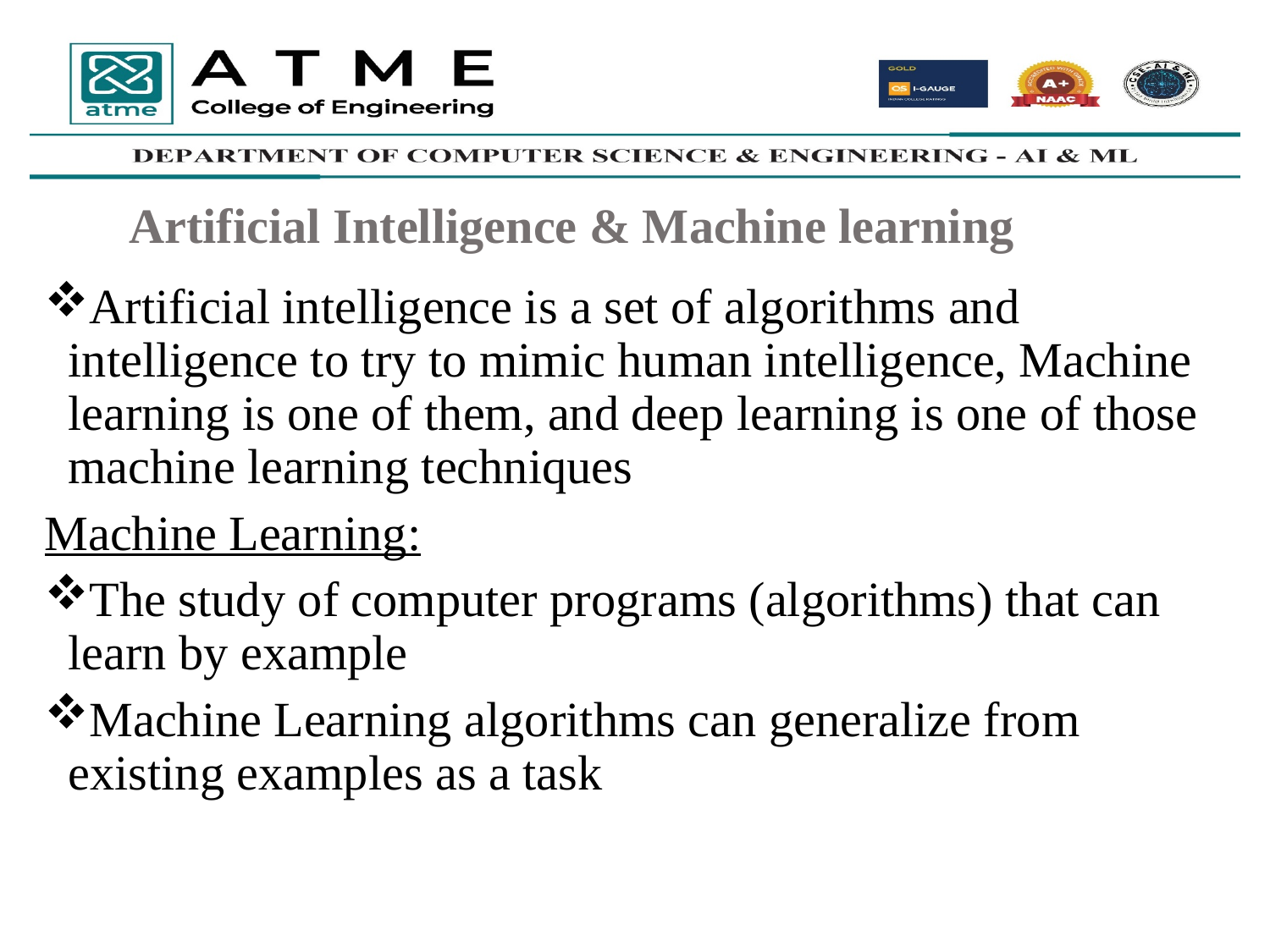

# Artificial Intelligence & Machine learning
Artificial intelligence is a set of algorithms and intelligence to try to mimic human intelligence, Machine learning is one of them, and deep learning is one of those machine learning techniques
Machine Learning:
The study of computer programs (algorithms) that can learn by example
Machine Learning algorithms can generalize from existing examples as a task